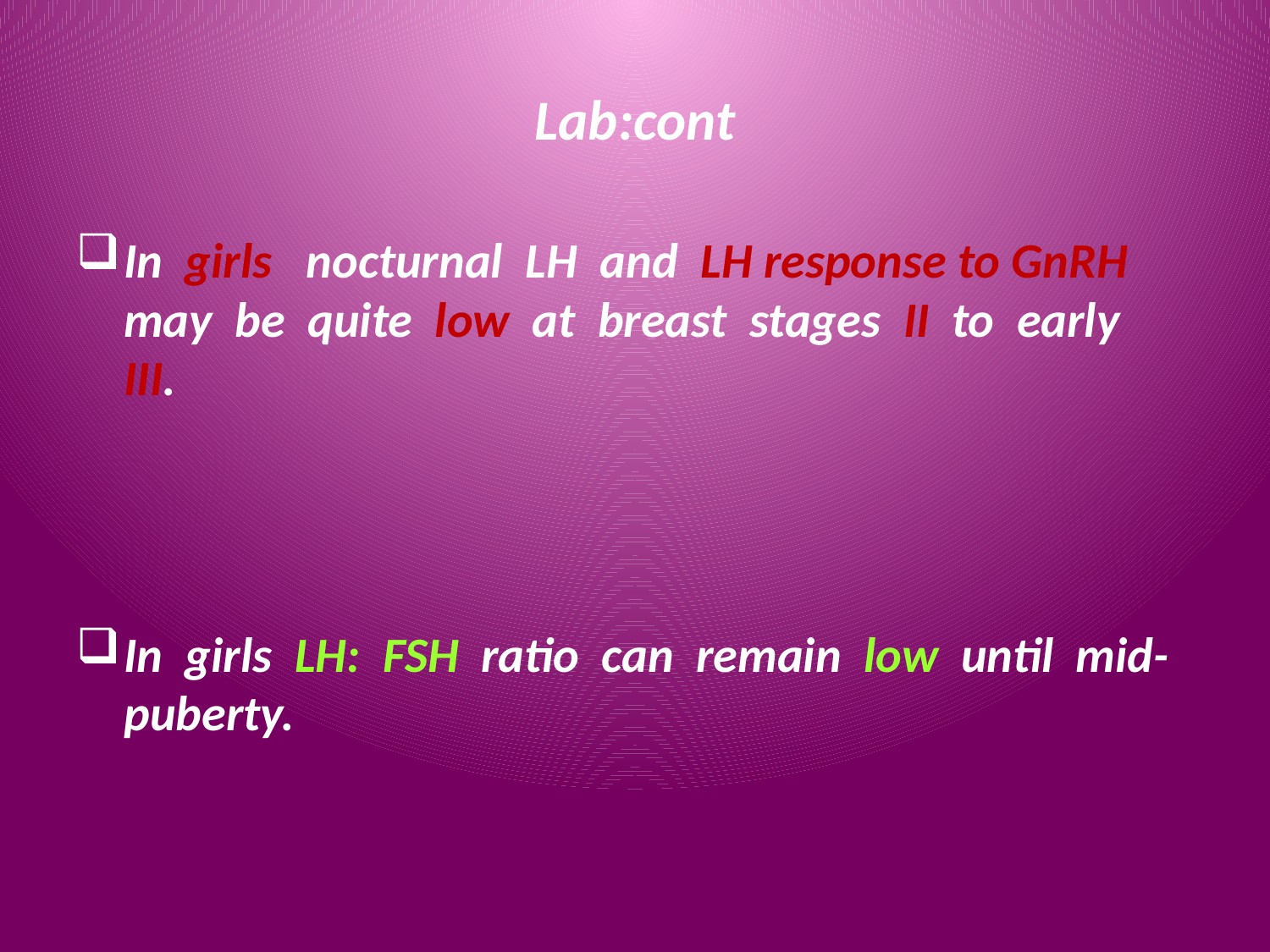

# Lab:cont
In  girls   nocturnal  LH  and  LH response to GnRH   may  be  quite  low  at  breast  stages  II  to  early  III.

In  girls  LH:  FSH  ratio  can  remain  low  until  mid-puberty.